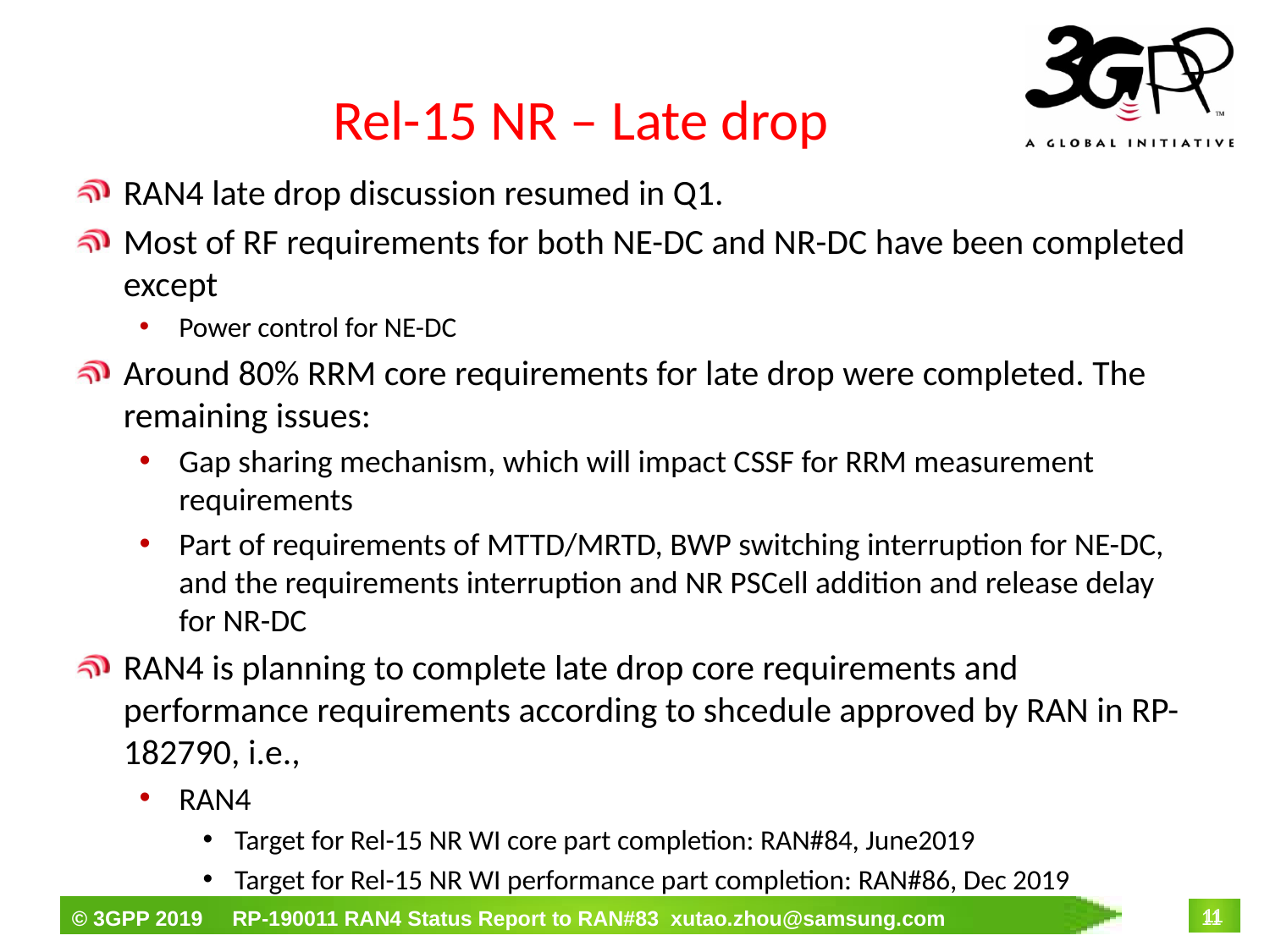

# Rel-15 NR – Late drop
RAN4 late drop discussion resumed in Q1.
Most of RF requirements for both NE-DC and NR-DC have been completed except
Power control for NE-DC
Around 80% RRM core requirements for late drop were completed. The remaining issues:
Gap sharing mechanism, which will impact CSSF for RRM measurement requirements
Part of requirements of MTTD/MRTD, BWP switching interruption for NE-DC, and the requirements interruption and NR PSCell addition and release delay for NR-DC
RAN4 is planning to complete late drop core requirements and performance requirements according to shcedule approved by RAN in RP-182790, i.e.,
RAN4
Target for Rel-15 NR WI core part completion: RAN#84, June2019
Target for Rel-15 NR WI performance part completion: RAN#86, Dec 2019

11